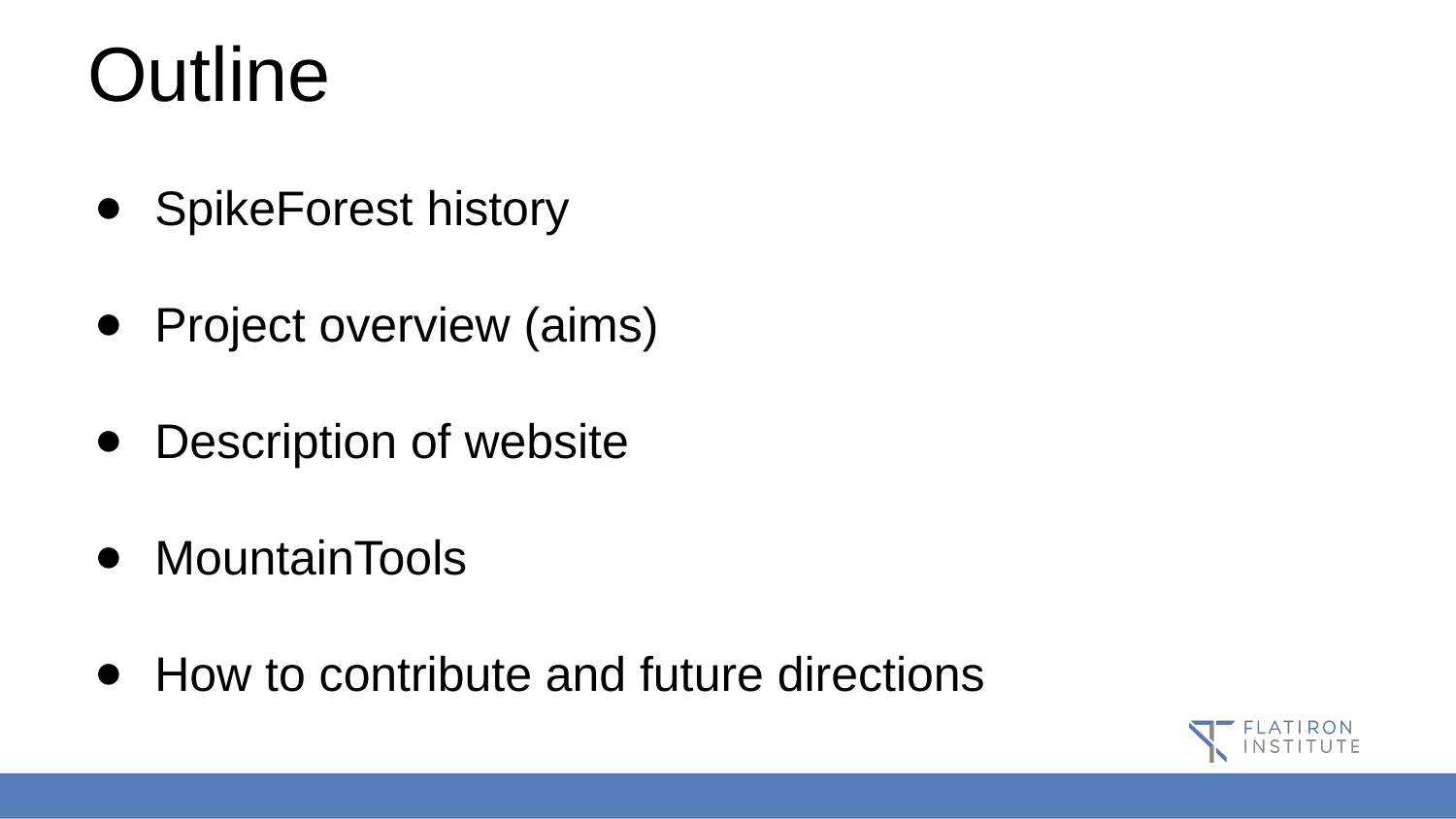

# Outline
SpikeForest history

Project overview (aims)

Description of website

MountainTools

How to contribute and future directions